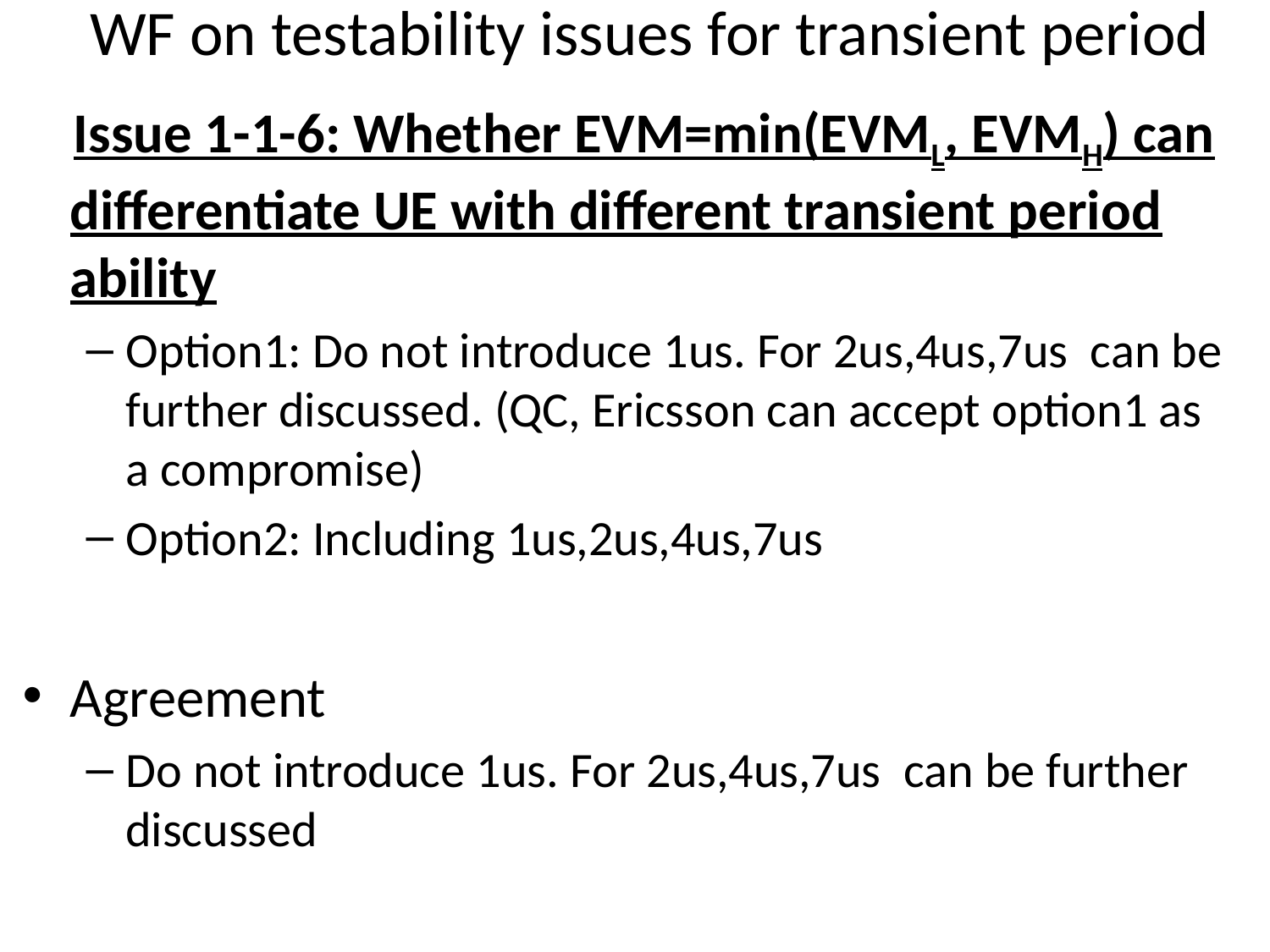

# WF on testability issues for transient period
    Issue 1-1-6: Whether EVM=min(EVML, EVMH) can differentiate UE with different transient period ability
Option1: Do not introduce 1us. For 2us,4us,7us  can be further discussed. (QC, Ericsson can accept option1 as a compromise)
Option2: Including 1us,2us,4us,7us

Agreement
Do not introduce 1us. For 2us,4us,7us  can be further discussed